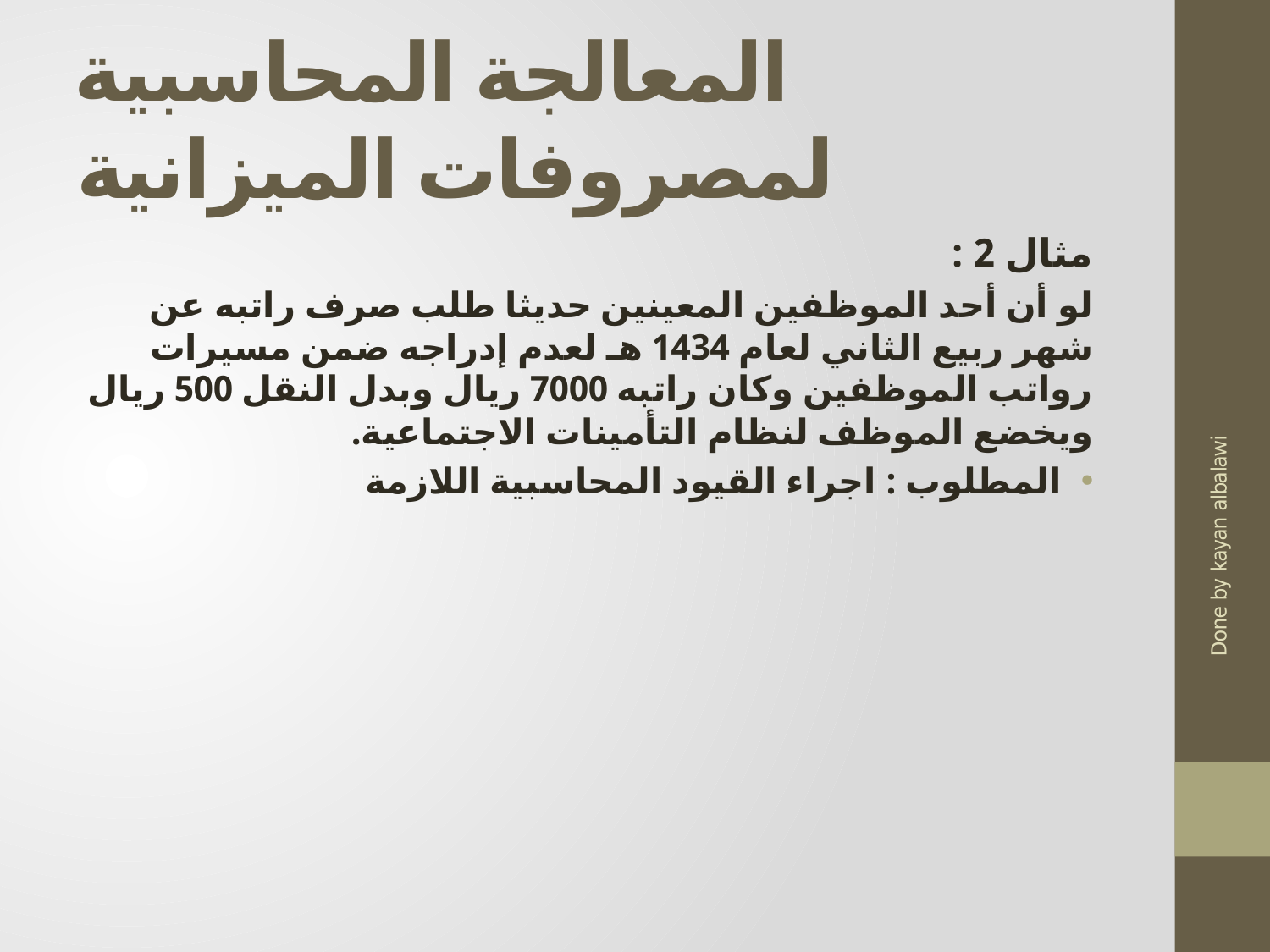

# المعالجة المحاسبية لمصروفات الميزانية
مثال 2 :
لو أن أحد الموظفين المعينين حديثا طلب صرف راتبه عن شهر ربيع الثاني لعام 1434 هـ لعدم إدراجه ضمن مسيرات رواتب الموظفين وكان راتبه 7000 ريال وبدل النقل 500 ريال ويخضع الموظف لنظام التأمينات الاجتماعية.
المطلوب : اجراء القيود المحاسبية اللازمة
Done by kayan albalawi